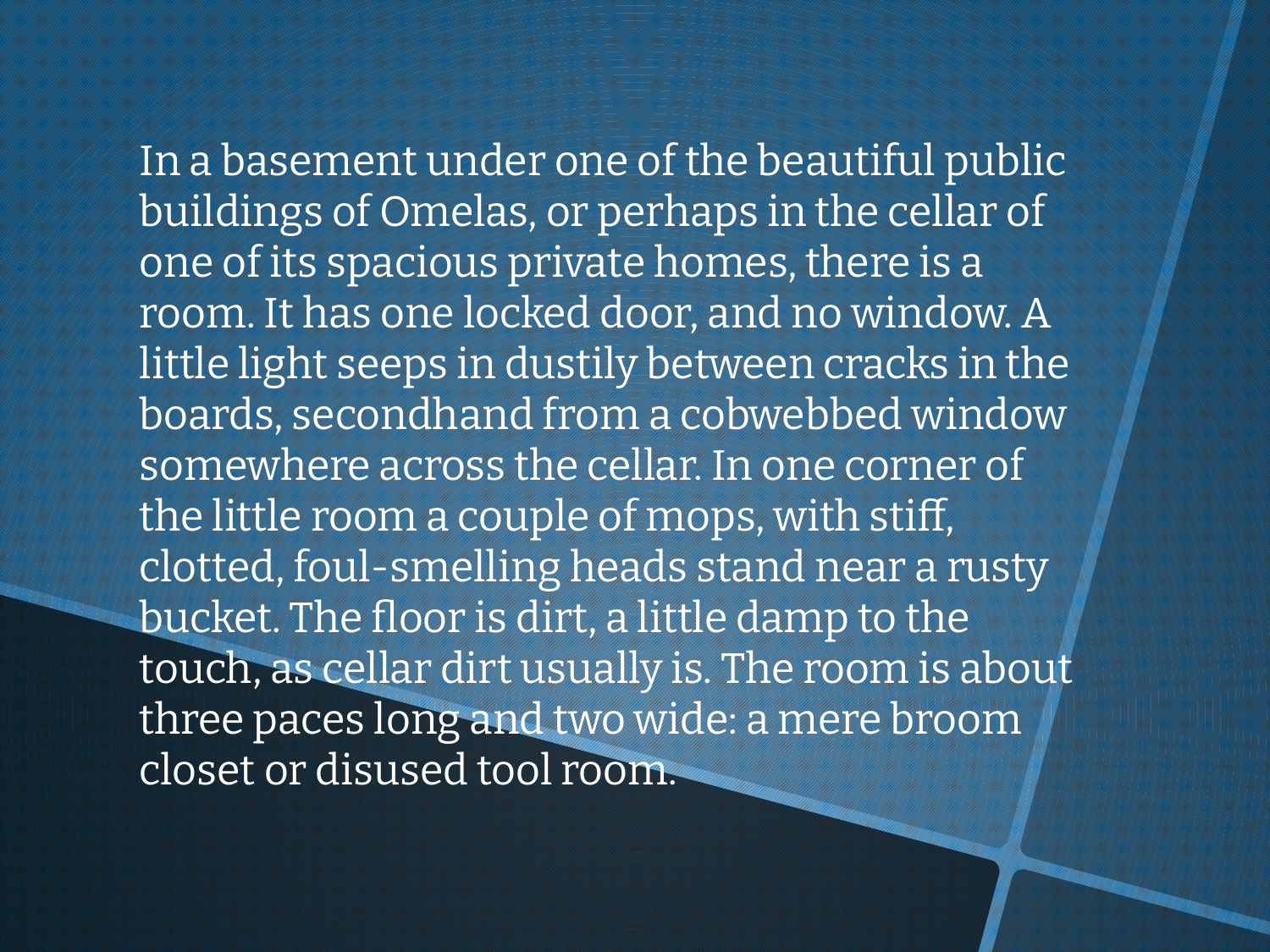

In a basement under one of the beautiful public buildings of Omelas, or perhaps in the cellar of one of its spacious private homes, there is a room. It has one locked door, and no window. A little light seeps in dustily between cracks in the boards, secondhand from a cobwebbed window somewhere across the cellar. In one corner of the little room a couple of mops, with stiff, clotted, foul-smelling heads stand near a rusty bucket. The floor is dirt, a little damp to the touch, as cellar dirt usually is. The room is about three paces long and two wide: a mere broom closet or disused tool room.